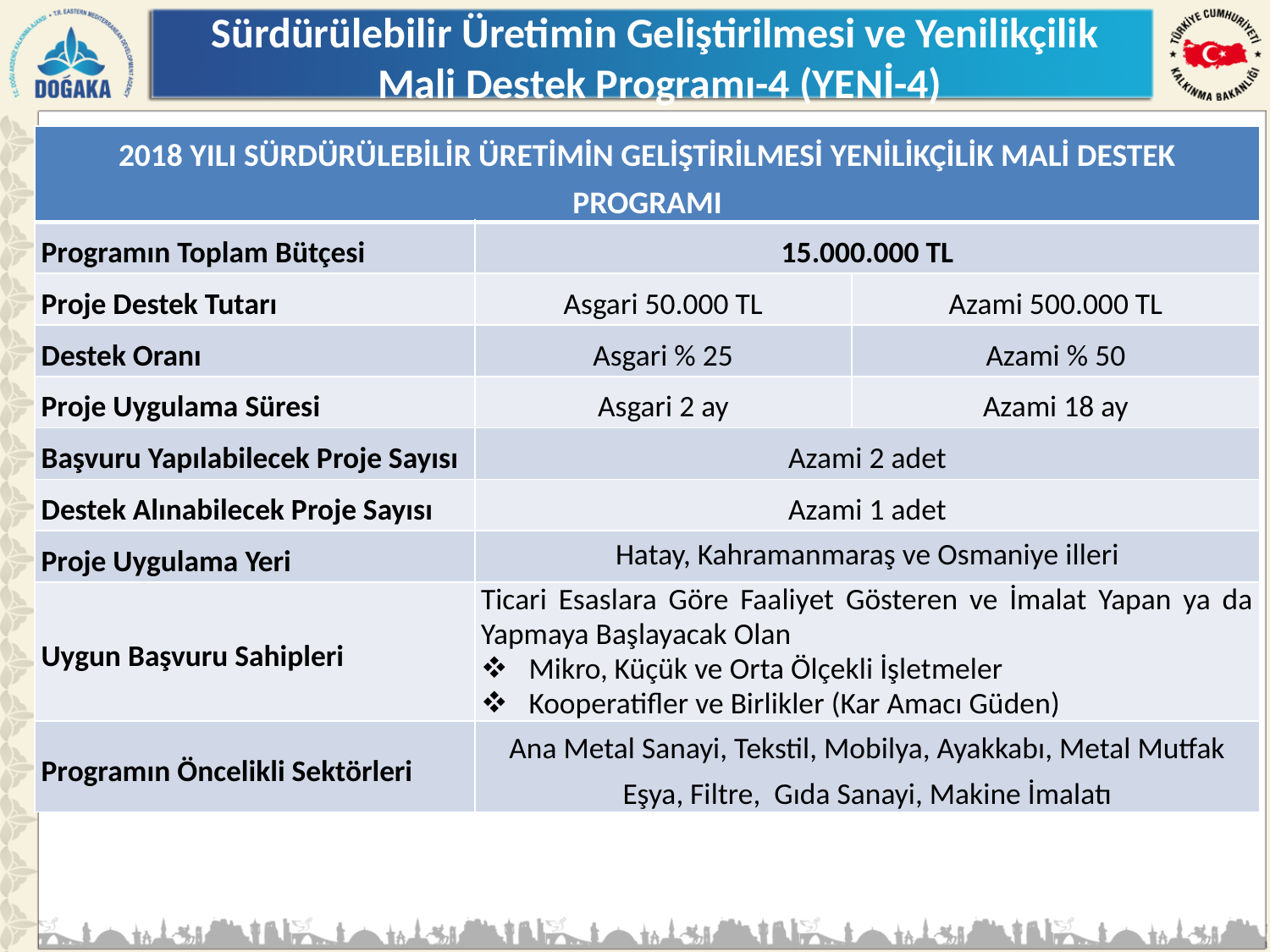

Sürdürülebilir Üretimin Geliştirilmesi ve Yenilikçilik
Mali Destek Programı-4 (YENİ-4)
| 2018 YILI SÜRDÜRÜLEBİLİR ÜRETİMİN GELİŞTİRİLMESİ YENİLİKÇİLİK MALİ DESTEK PROGRAMI |  |  |
| --- | --- | --- |
| Programın Toplam Bütçesi | 15.000.000 TL |  |
| Proje Destek Tutarı | Asgari 50.000 TL | Azami 500.000 TL |
| Destek Oranı | Asgari % 25 | Azami % 50 |
| Proje Uygulama Süresi | Asgari 2 ay | Azami 18 ay |
| Başvuru Yapılabilecek Proje Sayısı | Azami 2 adet |  |
| Destek Alınabilecek Proje Sayısı | Azami 1 adet |  |
| Proje Uygulama Yeri | Hatay, Kahramanmaraş ve Osmaniye illeri |  |
| Uygun Başvuru Sahipleri | Ticari Esaslara Göre Faaliyet Gösteren ve İmalat Yapan ya da Yapmaya Başlayacak Olan Mikro, Küçük ve Orta Ölçekli İşletmeler Kooperatifler ve Birlikler (Kar Amacı Güden) |  |
| Programın Öncelikli Sektörleri | Ana Metal Sanayi, Tekstil, Mobilya, Ayakkabı, Metal Mutfak Eşya, Filtre, Gıda Sanayi, Makine İmalatı |  |